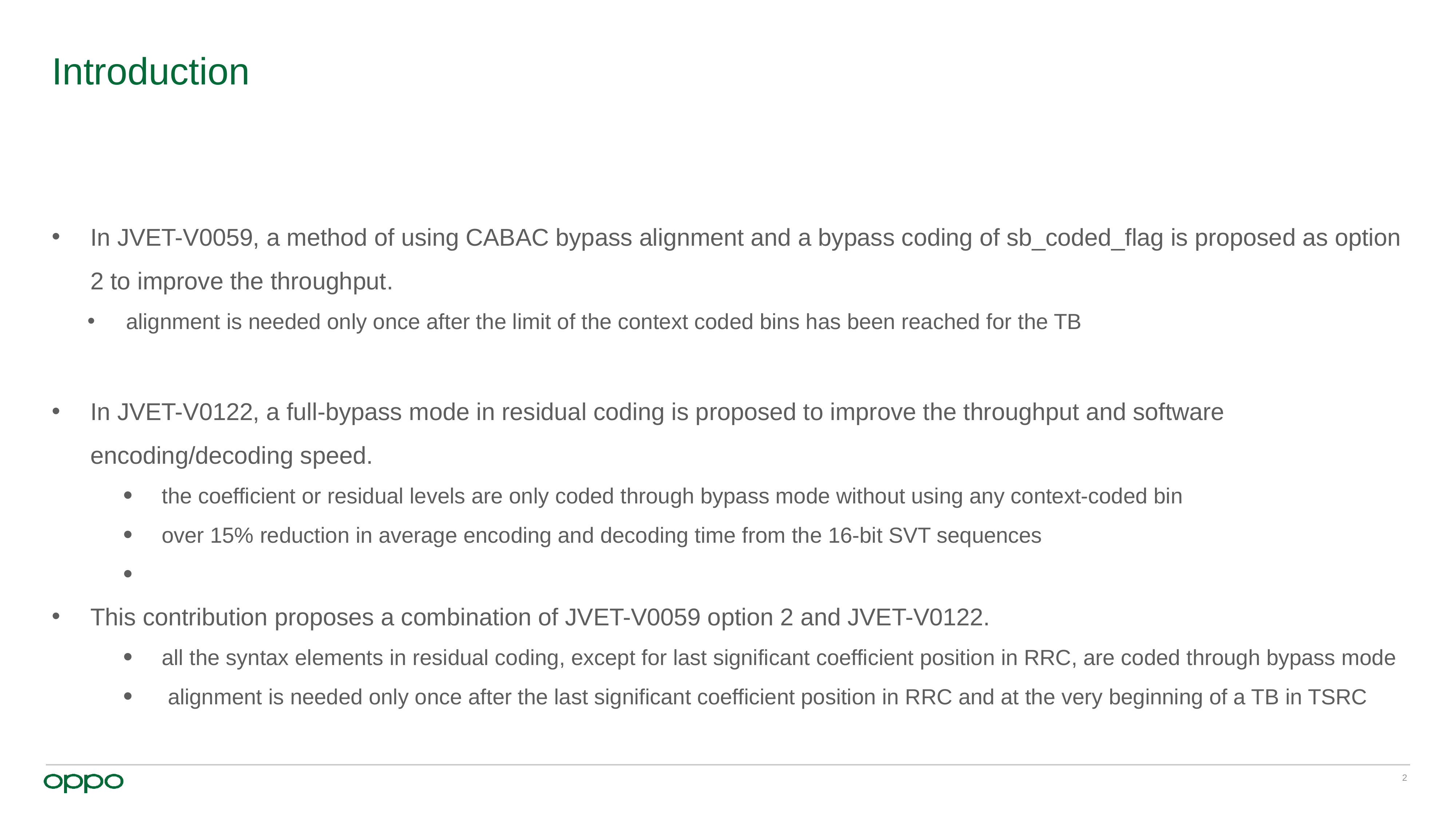

# Introduction
In JVET-V0059, a method of using CABAC bypass alignment and a bypass coding of sb_coded_flag is proposed as option 2 to improve the throughput.
alignment is needed only once after the limit of the context coded bins has been reached for the TB

In JVET-V0122, a full-bypass mode in residual coding is proposed to improve the throughput and software encoding/decoding speed.
the coefficient or residual levels are only coded through bypass mode without using any context-coded bin
over 15% reduction in average encoding and decoding time from the 16-bit SVT sequences

This contribution proposes a combination of JVET-V0059 option 2 and JVET-V0122.
all the syntax elements in residual coding, except for last significant coefficient position in RRC, are coded through bypass mode
 alignment is needed only once after the last significant coefficient position in RRC and at the very beginning of a TB in TSRC